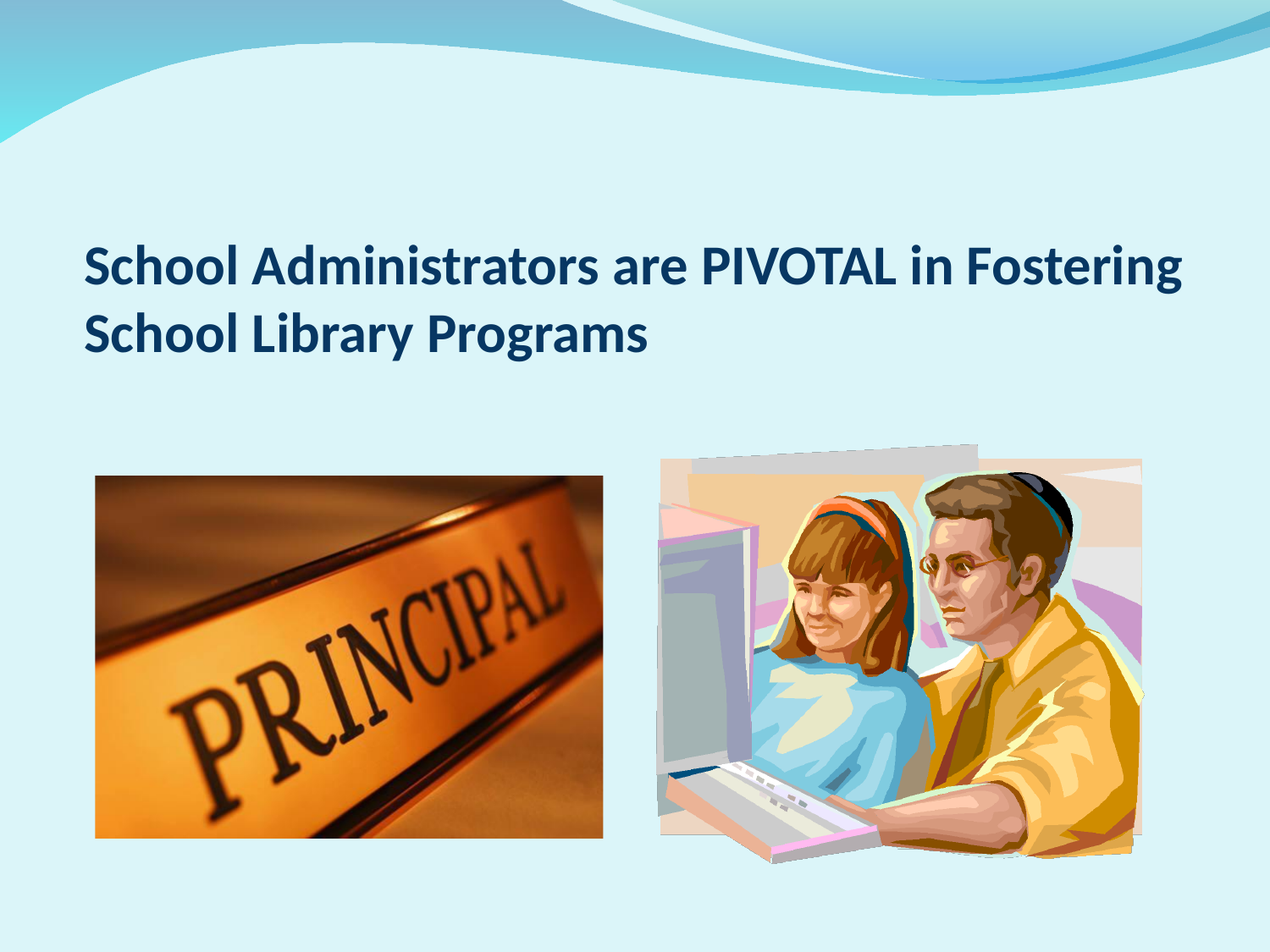

School Administrators are PIVOTAL in Fostering School Library Programs